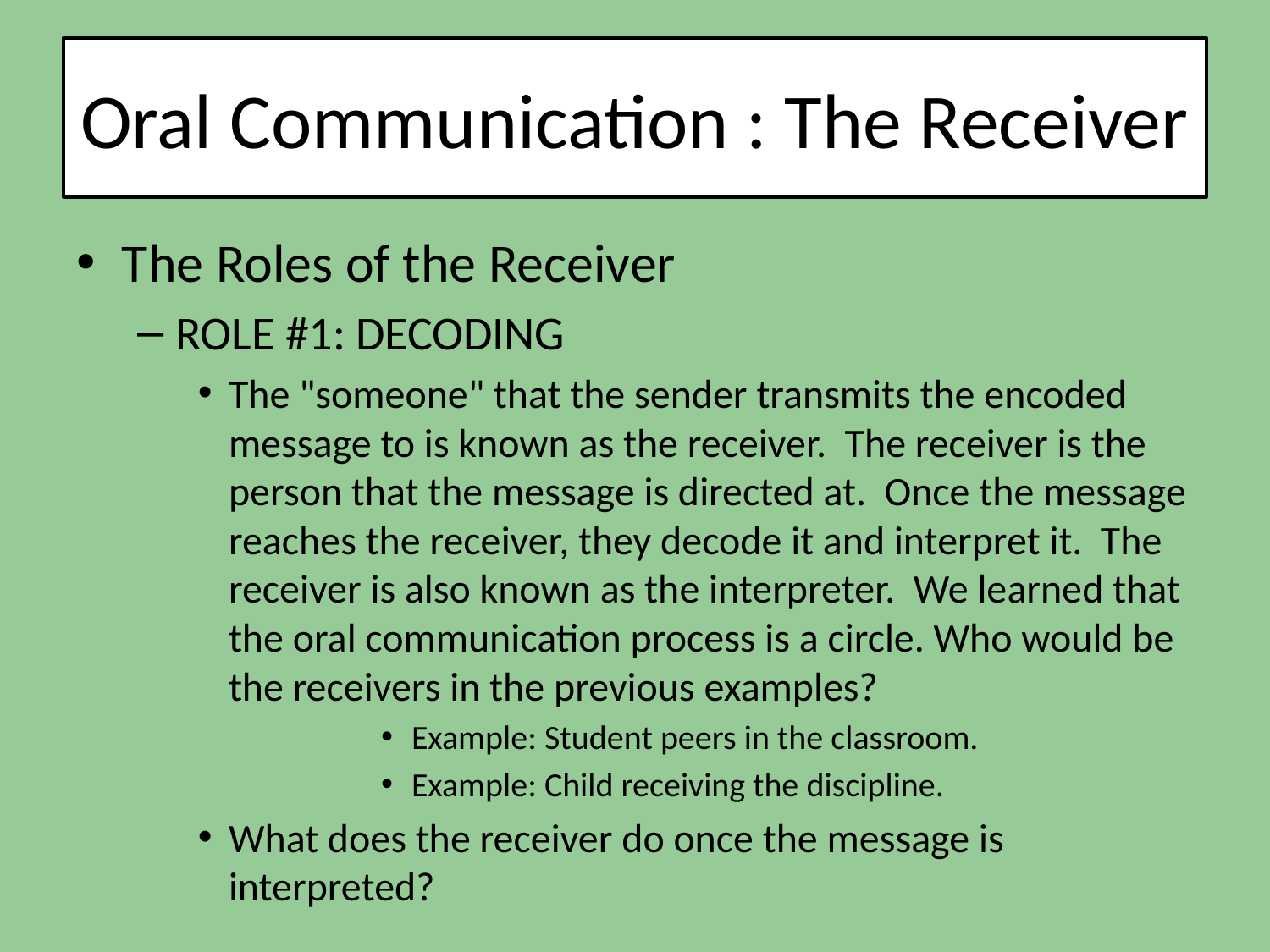

# Oral Communication : The Receiver
The Roles of the Receiver
ROLE #1: DECODING
The "someone" that the sender transmits the encoded message to is known as the receiver.  The receiver is the person that the message is directed at.  Once the message reaches the receiver, they decode it and interpret it.  The receiver is also known as the interpreter.  We learned that the oral communication process is a circle. Who would be the receivers in the previous examples?
Example: Student peers in the classroom.
Example: Child receiving the discipline.
What does the receiver do once the message is interpreted?